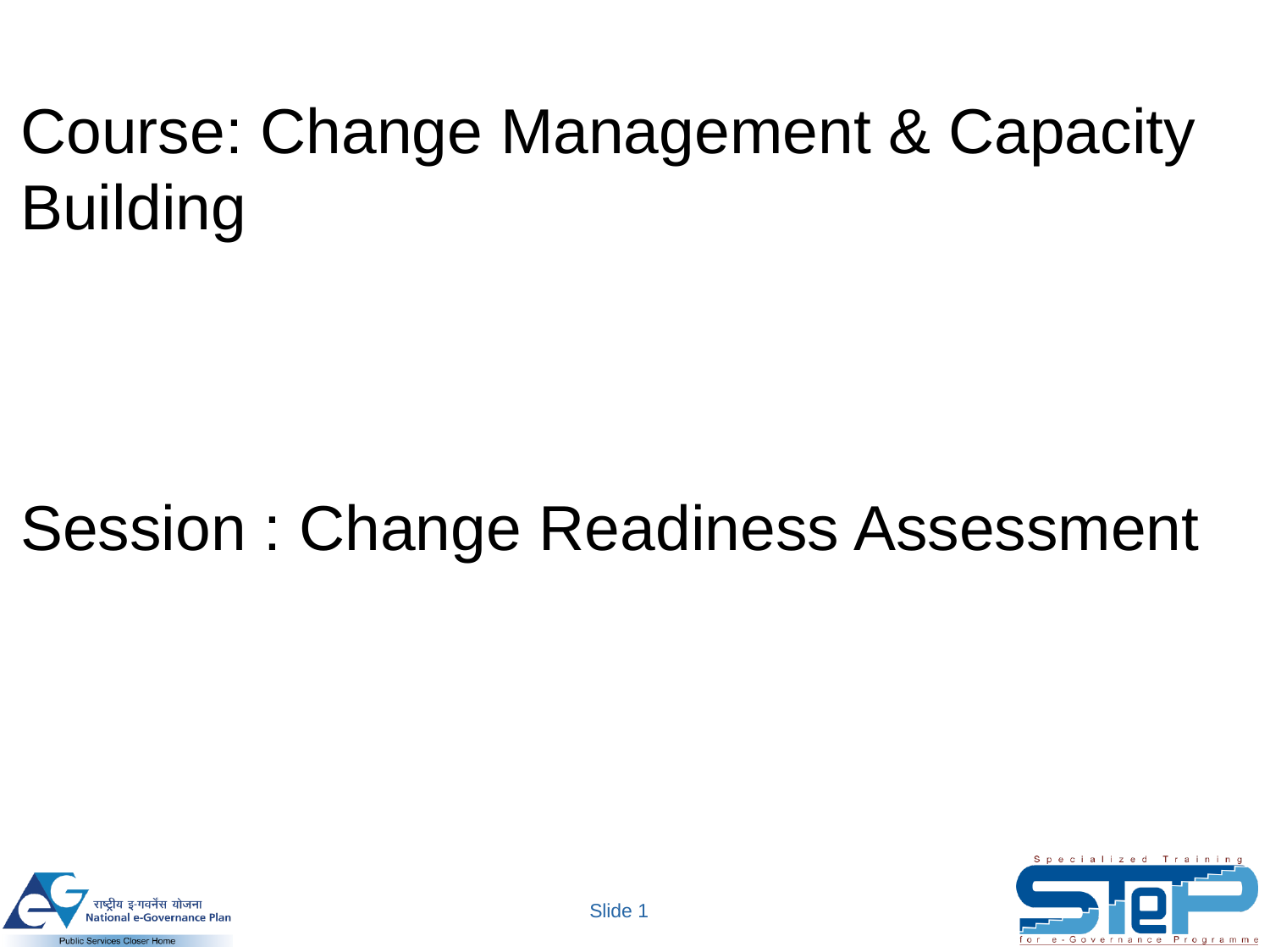

Course: Change Management & Capacity Building

Session : Change Readiness Assessment